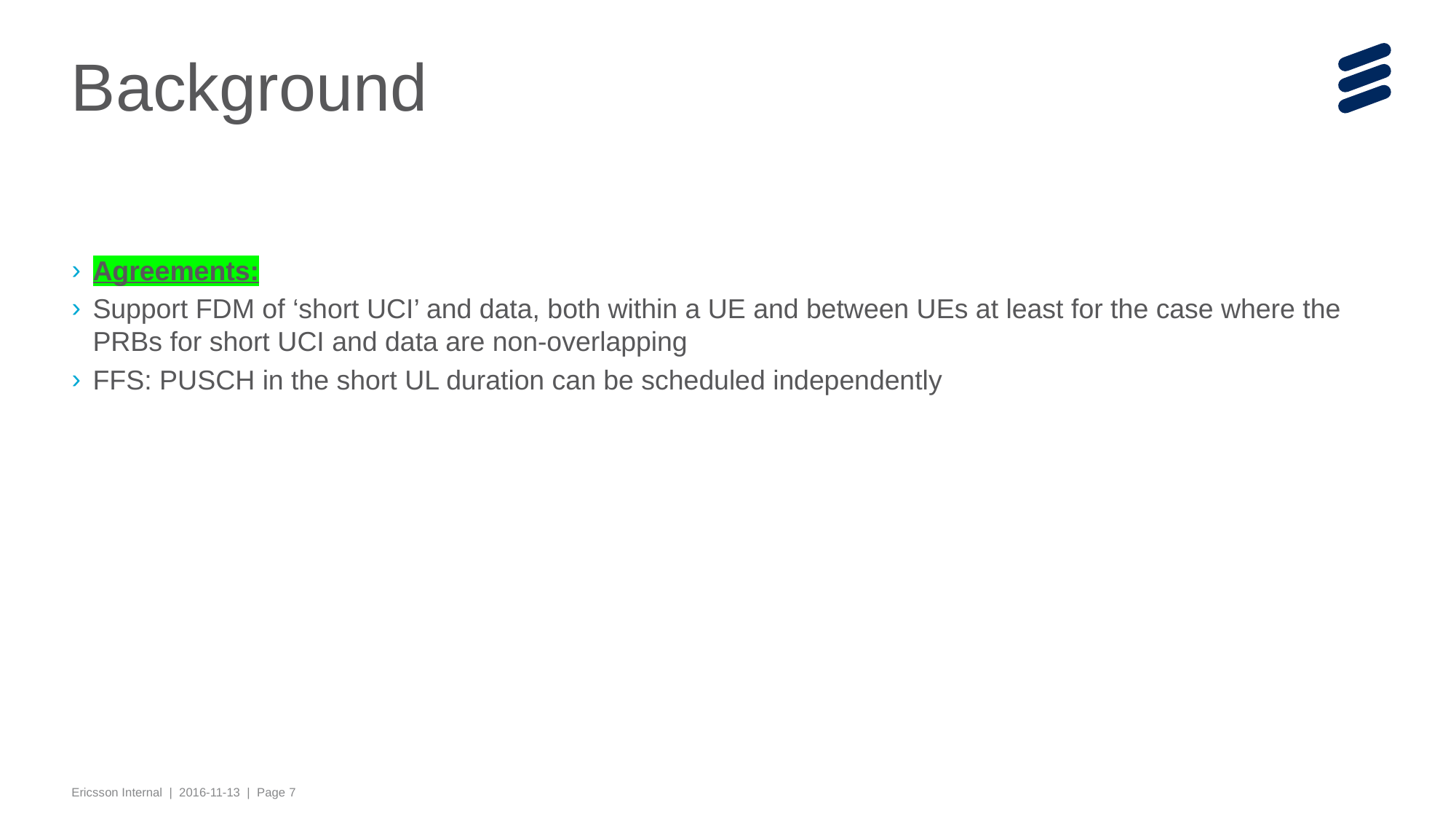

# Background

Agreements:
Support FDM of ‘short UCI’ and data, both within a UE and between UEs at least for the case where the PRBs for short UCI and data are non-overlapping
FFS: PUSCH in the short UL duration can be scheduled independently